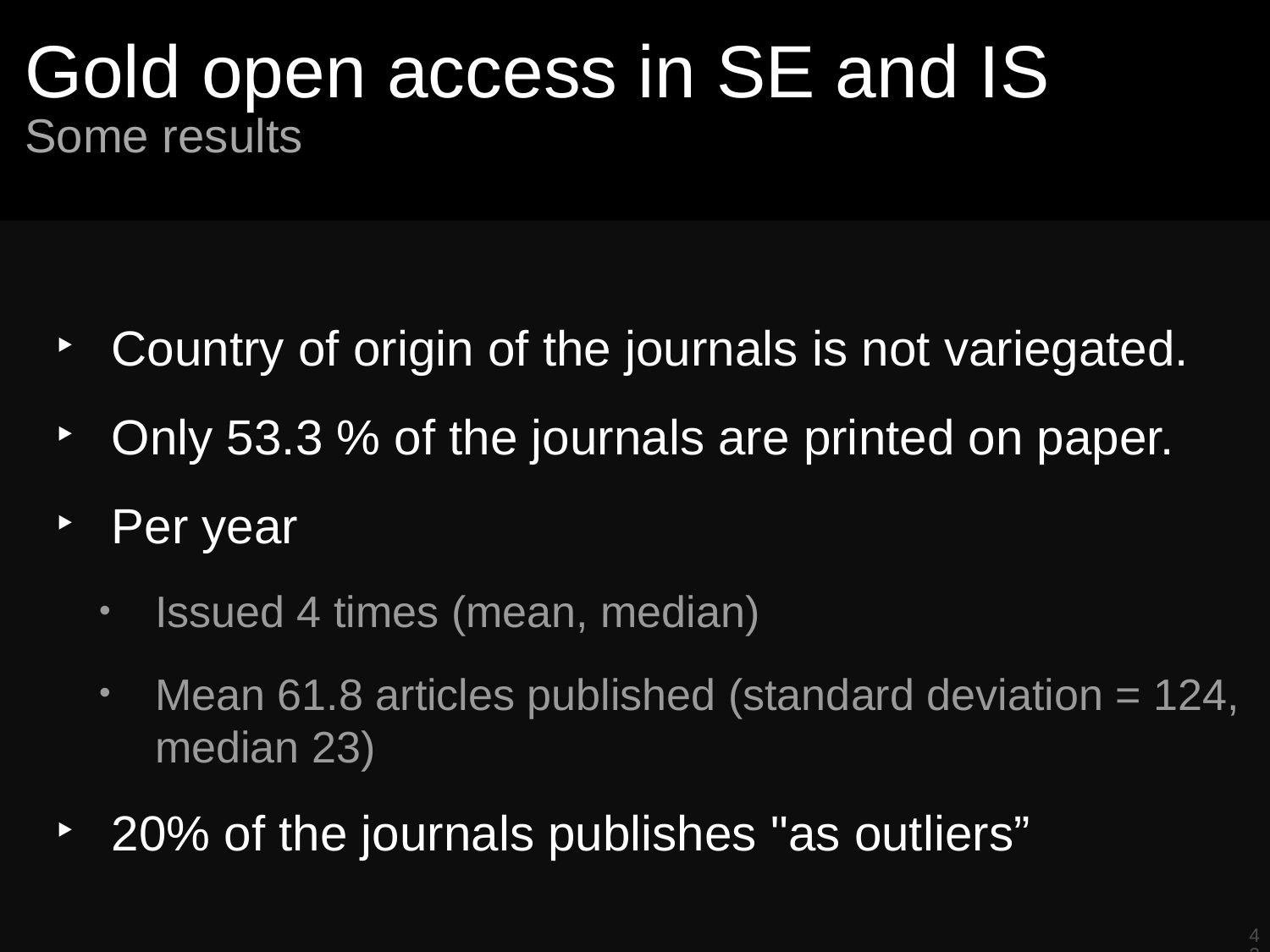

# Gold open access in SE and IS
Some results
Country of origin of the journals is not variegated.
Only 53.3 % of the journals are printed on paper.
Per year
Issued 4 times (mean, median)
Mean 61.8 articles published (standard deviation = 124, median 23)
20% of the journals publishes "as outliers”
42